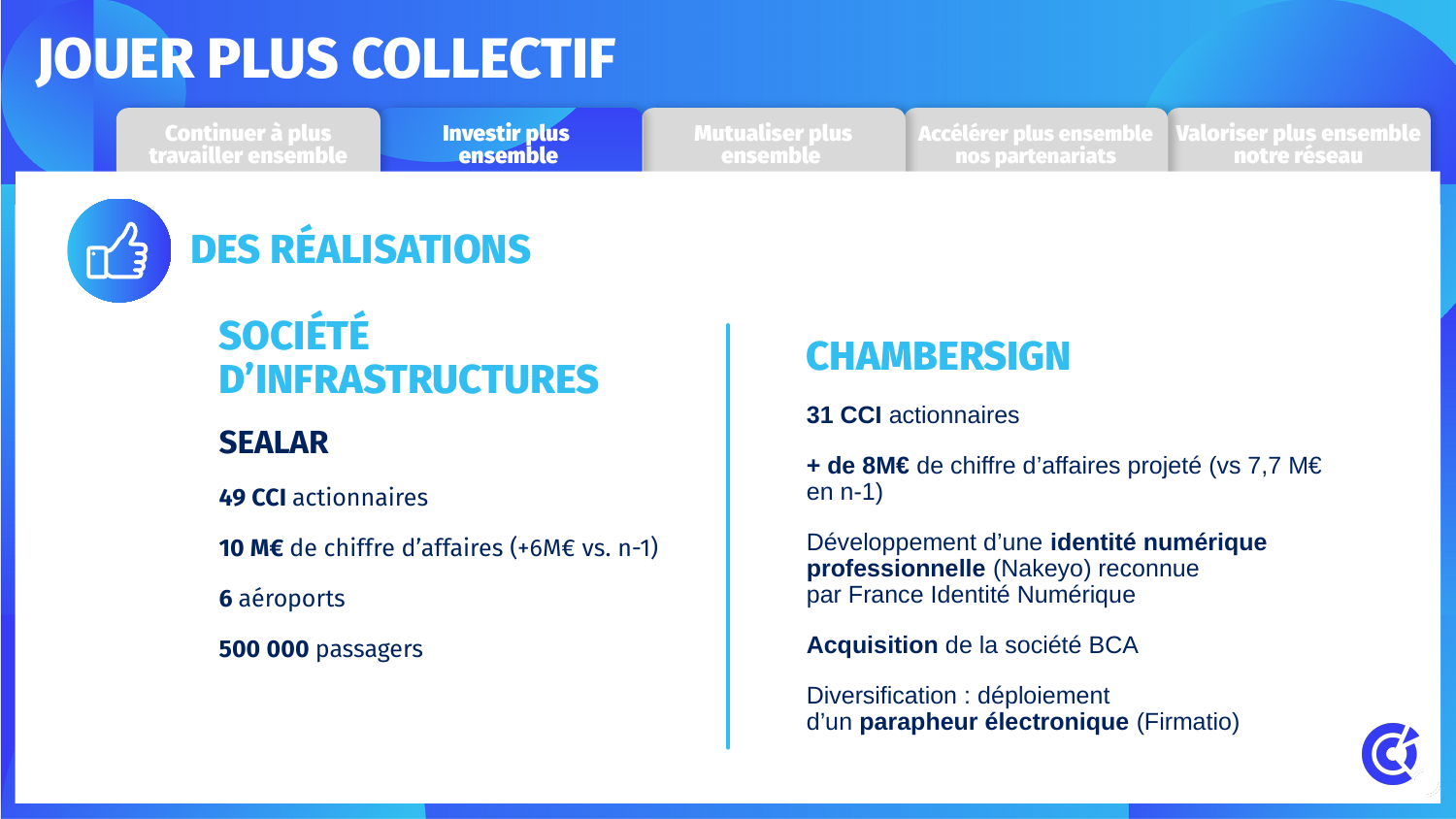

# Jouer plus collectif
Continuer à plus travailler ensemble
Investir plus
ensemble
Mutualiser plus ensemble
Accélérer plus ensemble nos partenariats
Valoriser plus ensemble notre réseau

des réalisations

CHAMBERSIGN
31 CCI actionnaires
+ de 8M€ de chiffre d’affaires projeté (vs 7,7 M€ en n-1)
Développement d’une identité numérique professionnelle (Nakeyo) reconnue
par France Identité Numérique
Acquisition de la société BCA
Diversification : déploiement
d’un parapheur électronique (Firmatio)
Société
d’infrastructures
SEALAR
49 CCI actionnaires
10 M€ de chiffre d’affaires (+6M€ vs. n-1)
6 aéroports
500 000 passagers